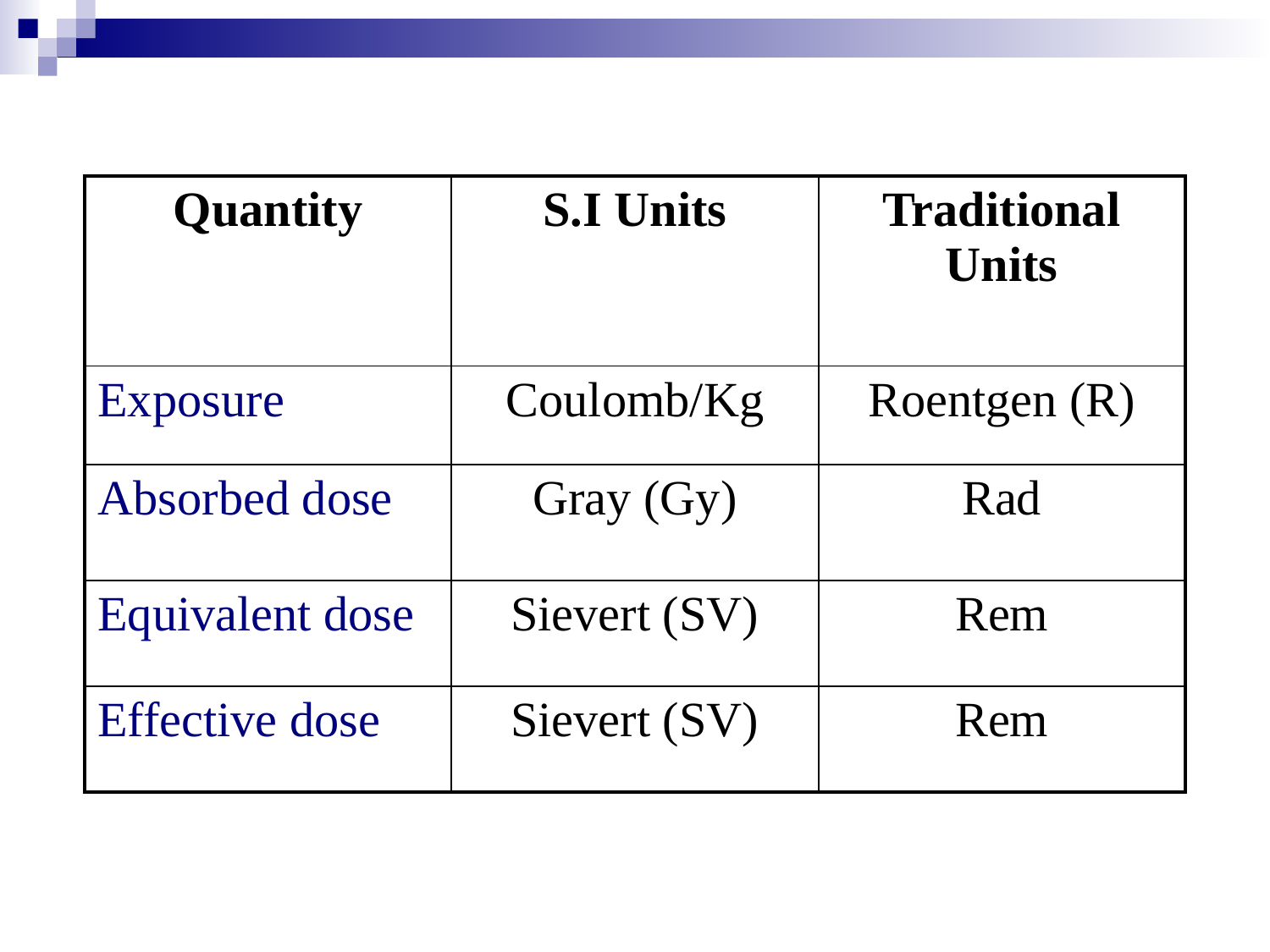

| Quantity | S.I Units | Traditional Units |
| --- | --- | --- |
| Exposure | Coulomb/Kg | Roentgen (R) |
| Absorbed dose | Gray (Gy) | Rad |
| Equivalent dose | Sievert (SV) | Rem |
| Effective dose | Sievert (SV) | Rem |